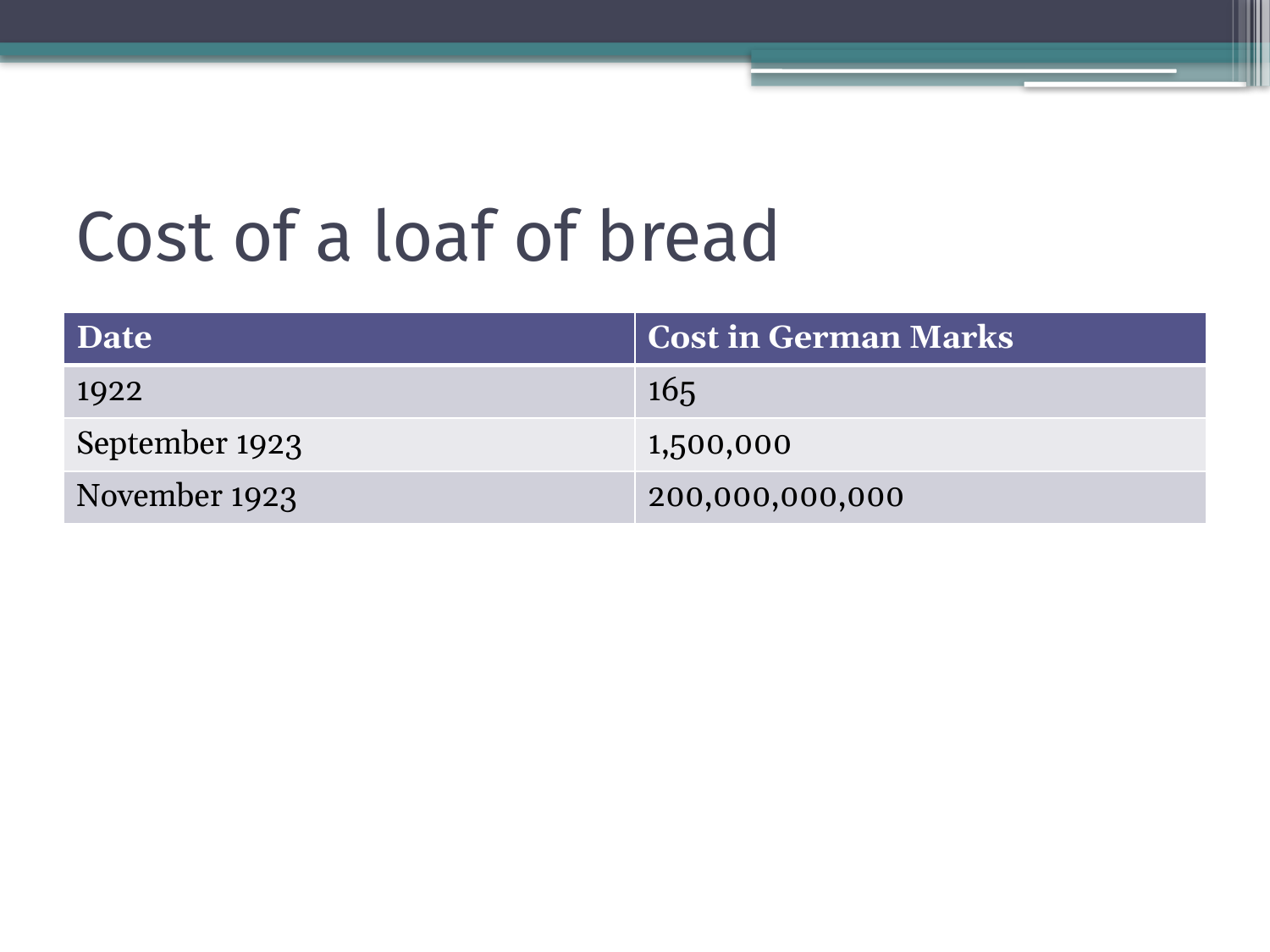

# Cost of a loaf of bread
| Date | Cost in German Marks |
| --- | --- |
| 1922 | 165 |
| September 1923 | 1,500,000 |
| November 1923 | 200,000,000,000 |